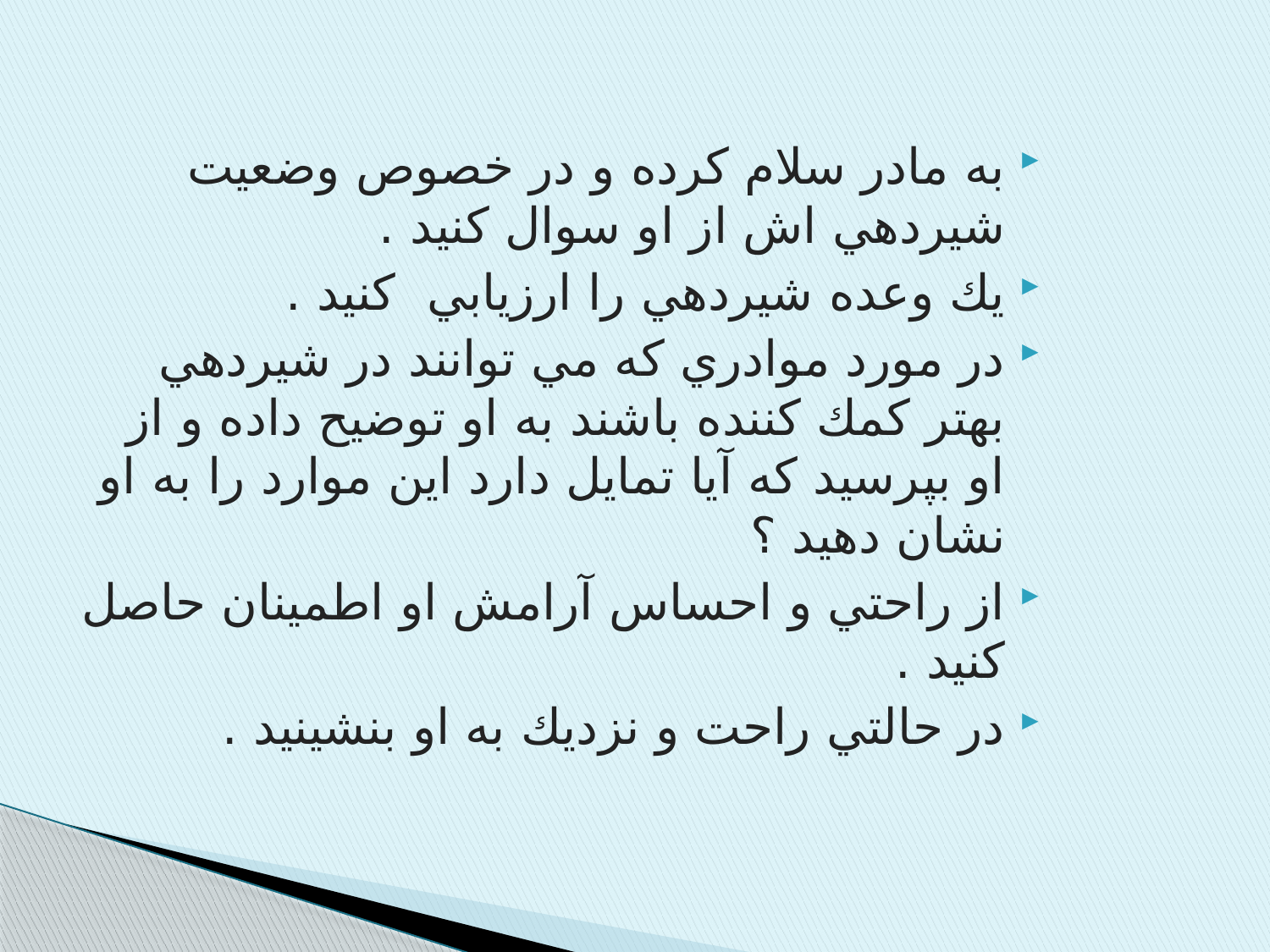

به مادر سلام كرده و در خصوص وضعيت شيردهي اش از او سوال كنيد .
يك وعده شيردهي را ارزيابي  كنيد .
در مورد موادري كه مي توانند در شيردهي بهتر كمك كننده باشند به او توضيح داده و از او بپرسيد كه آيا تمايل دارد اين موارد را به او نشان دهيد ؟‌
از راحتي و احساس آرامش او اطمينان حاصل كنيد .
در حالتي راحت و نزديك به او بنشينيد .